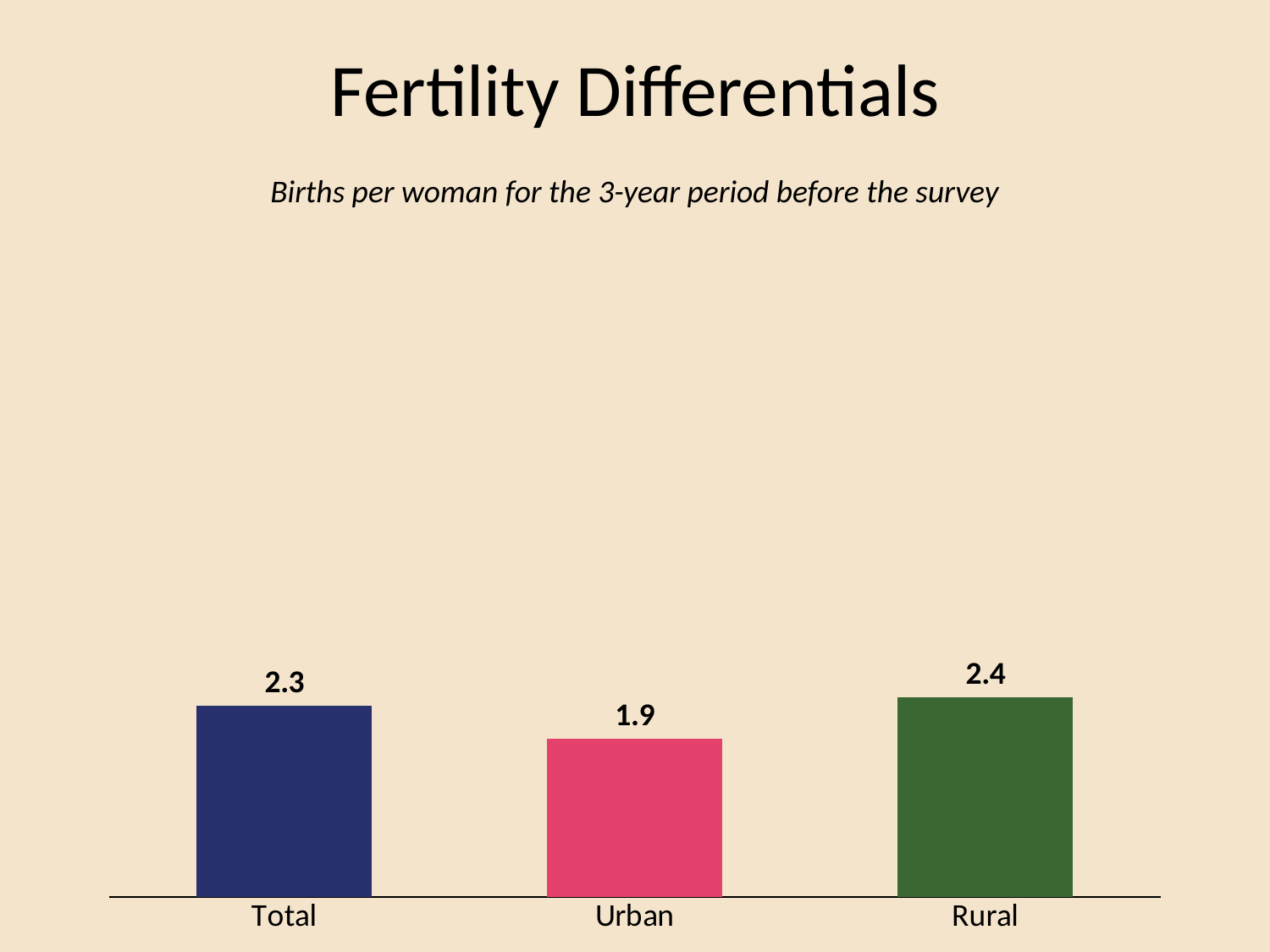

# Fertility Differentials

### Chart

| Category | Column1 |
|---|---|
| Total | 2.3 |
| Urban | 1.9 |
| Rural | 2.4 |
Births per woman for the 3-year period before the survey